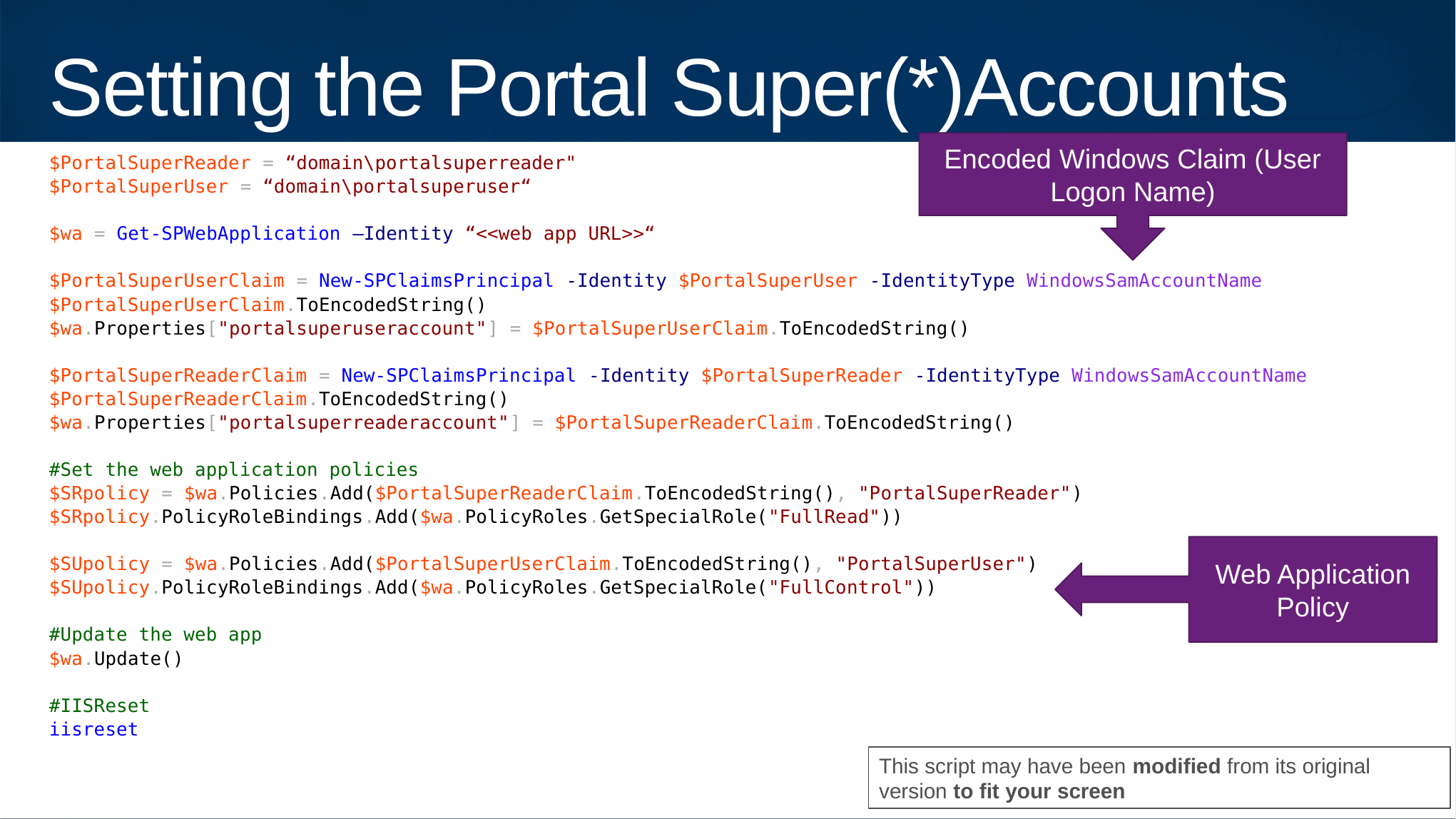

# Setting the Portal Super(*)Accounts
Encoded Windows Claim (User Logon Name)
$PortalSuperReader = “domain\portalsuperreader"
$PortalSuperUser = “domain\portalsuperuser“

$wa = Get-SPWebApplication –Identity “<<web app URL>>“

$PortalSuperUserClaim = New-SPClaimsPrincipal -Identity $PortalSuperUser -IdentityType WindowsSamAccountName
$PortalSuperUserClaim.ToEncodedString()
$wa.Properties["portalsuperuseraccount"] = $PortalSuperUserClaim.ToEncodedString()

$PortalSuperReaderClaim = New-SPClaimsPrincipal -Identity $PortalSuperReader -IdentityType WindowsSamAccountName
$PortalSuperReaderClaim.ToEncodedString()
$wa.Properties["portalsuperreaderaccount"] = $PortalSuperReaderClaim.ToEncodedString()

#Set the web application policies
$SRpolicy = $wa.Policies.Add($PortalSuperReaderClaim.ToEncodedString(), "PortalSuperReader")
$SRpolicy.PolicyRoleBindings.Add($wa.PolicyRoles.GetSpecialRole("FullRead"))

$SUpolicy = $wa.Policies.Add($PortalSuperUserClaim.ToEncodedString(), "PortalSuperUser")
$SUpolicy.PolicyRoleBindings.Add($wa.PolicyRoles.GetSpecialRole("FullControl"))

#Update the web app
$wa.Update()

#IISReset
iisreset
Web Application Policy
This script may have been modified from its original version to fit your screen